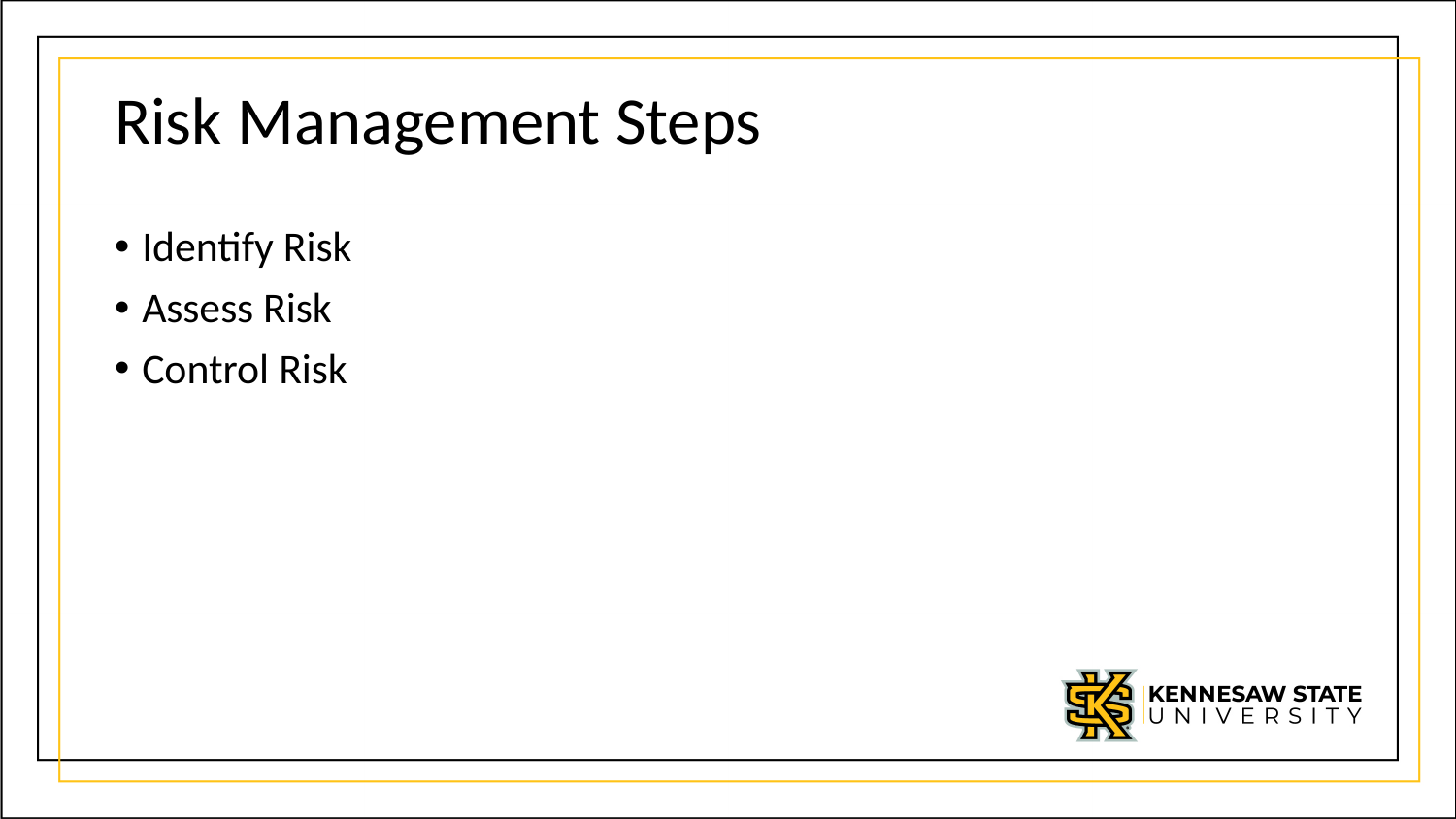

# Risk Management Steps
Identify Risk
Assess Risk
Control Risk